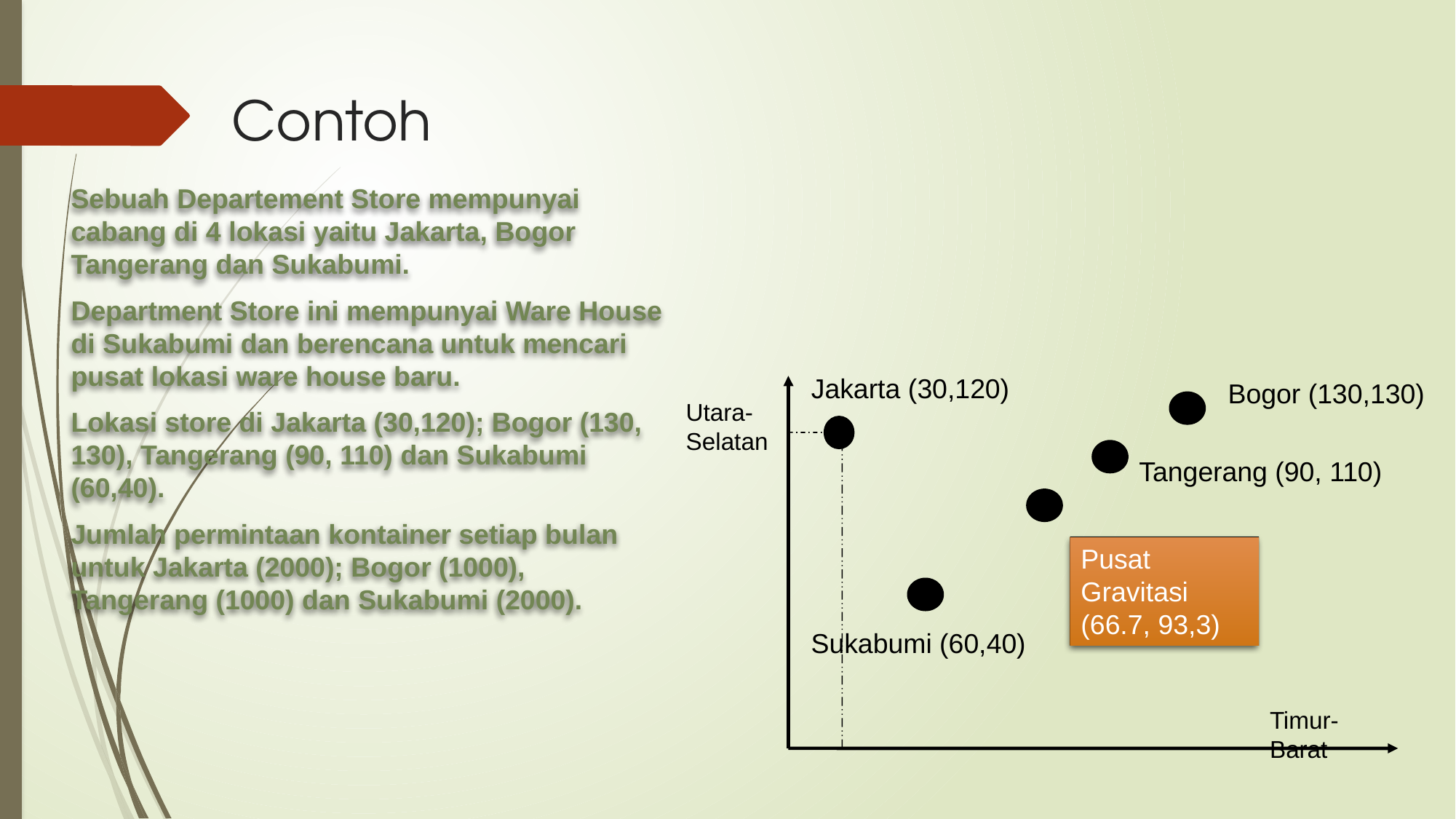

# Contoh
	Sebuah Departement Store mempunyai cabang di 4 lokasi yaitu Jakarta, Bogor Tangerang dan Sukabumi.
	Department Store ini mempunyai Ware House di Sukabumi dan berencana untuk mencari pusat lokasi ware house baru.
	Lokasi store di Jakarta (30,120); Bogor (130, 130), Tangerang (90, 110) dan Sukabumi (60,40).
	Jumlah permintaan kontainer setiap bulan untuk Jakarta (2000); Bogor (1000), Tangerang (1000) dan Sukabumi (2000).

Jakarta (30,120)
Bogor (130,130)

Utara-Selatan

Tangerang (90, 110)

Pusat Gravitasi (66.7, 93,3)

Sukabumi (60,40)
Timur-Barat